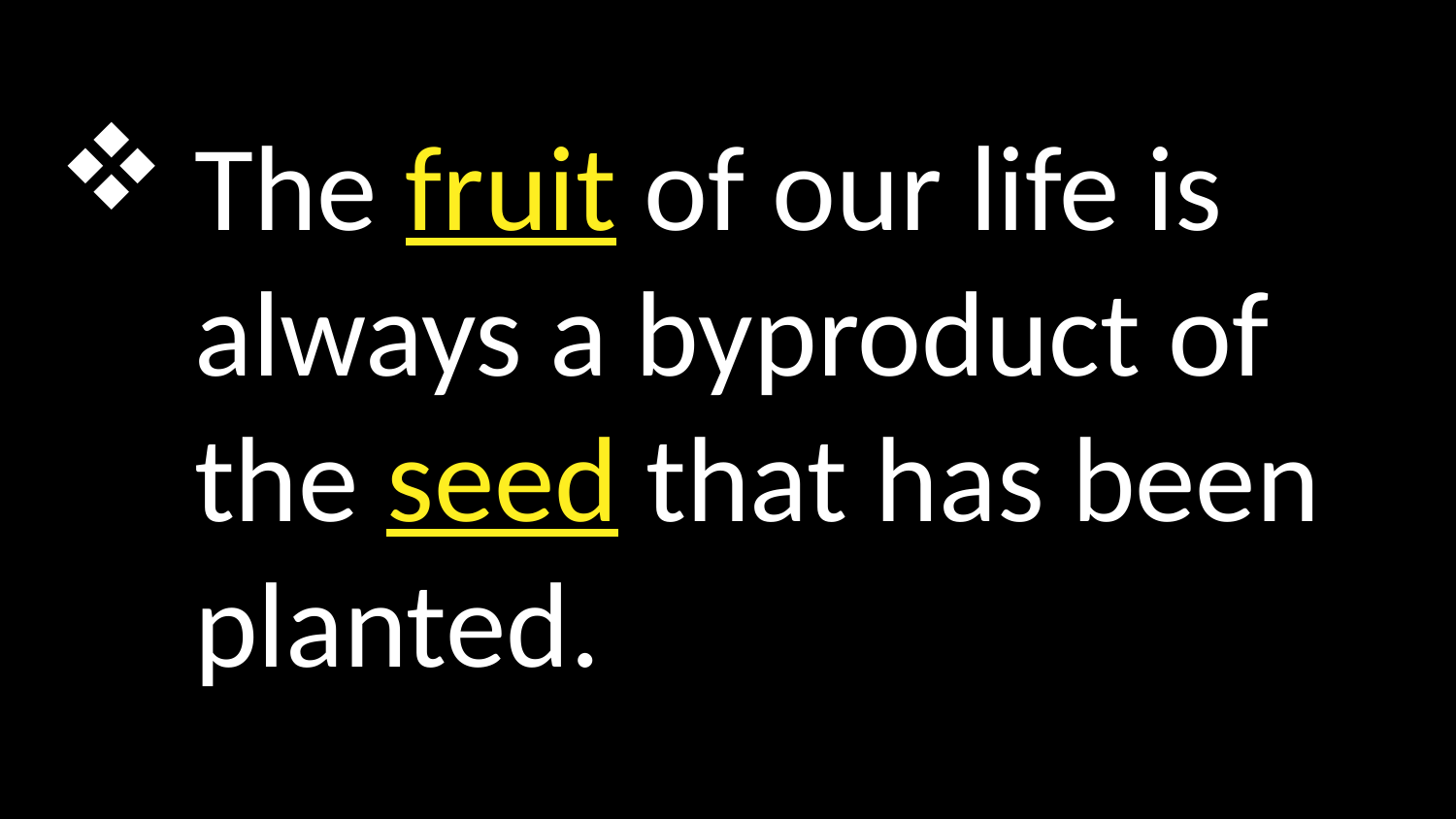

The fruit of our life is always a byproduct of the seed that has been planted.